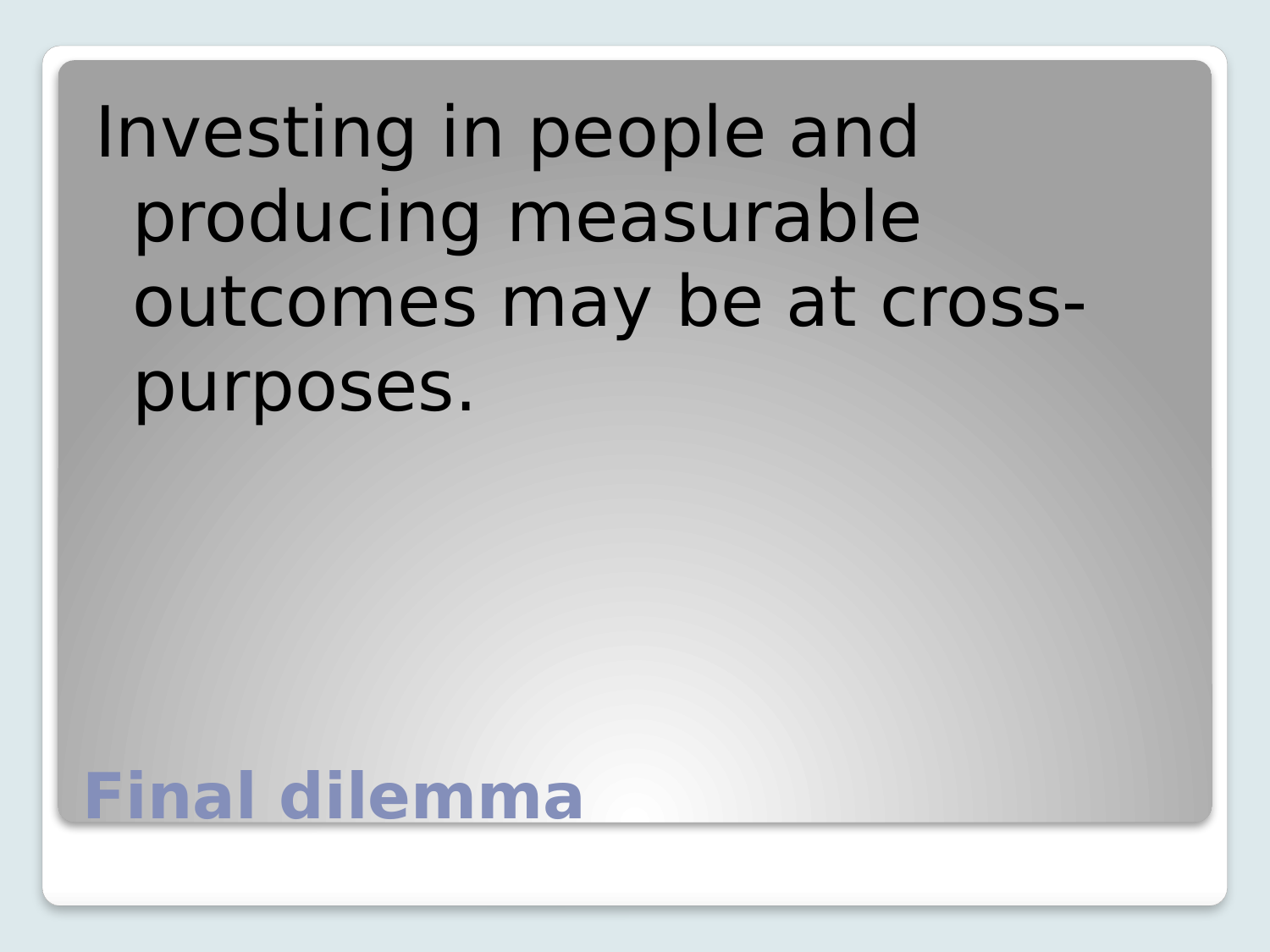

Investing in people and producing measurable outcomes may be at cross-purposes.

# Final dilemma